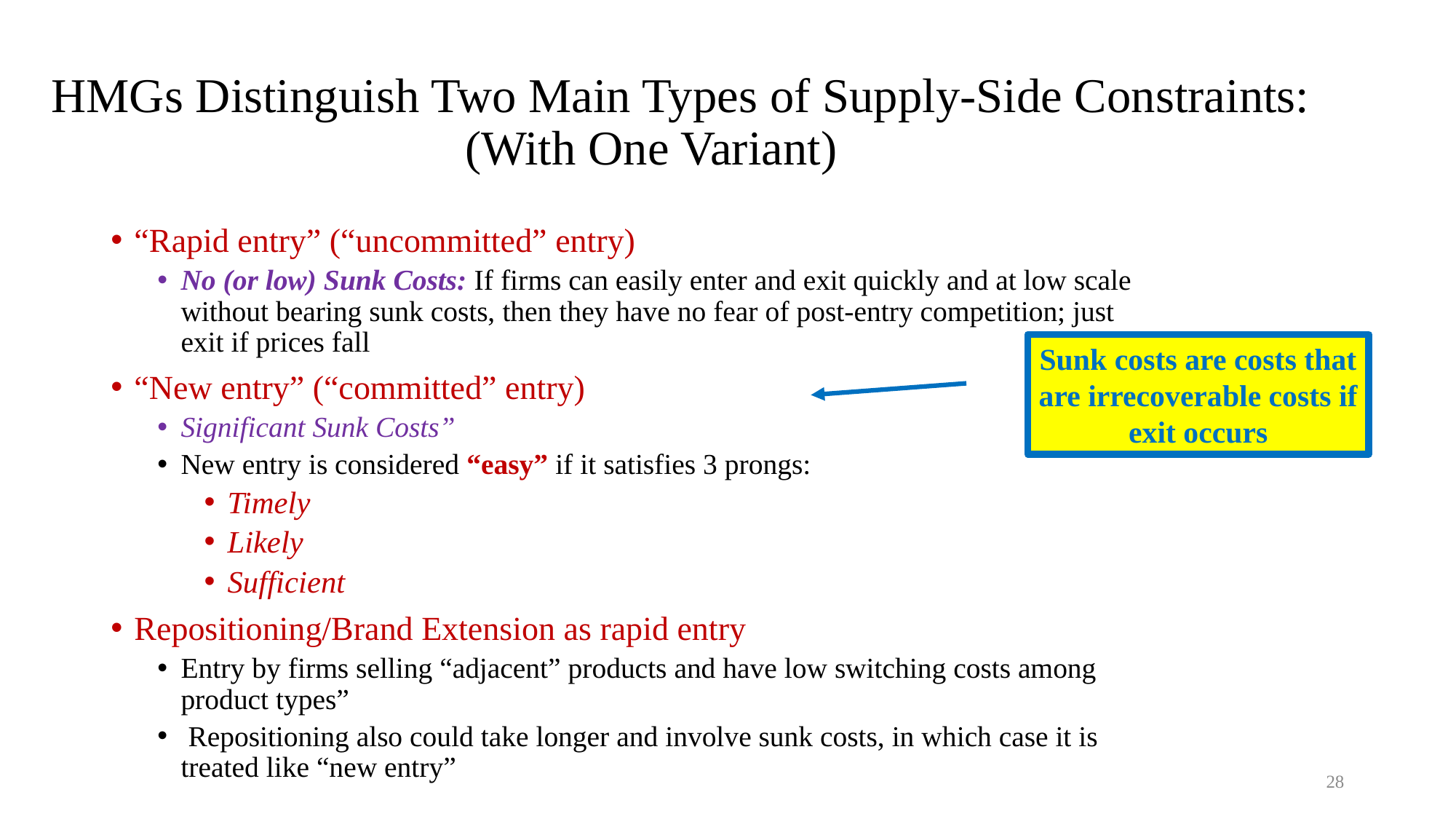

# HMGs Distinguish Two Main Types of Supply-Side Constraints: (With One Variant)
“Rapid entry” (“uncommitted” entry)
No (or low) Sunk Costs: If firms can easily enter and exit quickly and at low scale without bearing sunk costs, then they have no fear of post-entry competition; just exit if prices fall
“New entry” (“committed” entry)
Significant Sunk Costs”
New entry is considered “easy” if it satisfies 3 prongs:
Timely
Likely
Sufficient
Repositioning/Brand Extension as rapid entry
Entry by firms selling “adjacent” products and have low switching costs among product types”
 Repositioning also could take longer and involve sunk costs, in which case it is treated like “new entry”

Sunk costs are costs that are irrecoverable costs if exit occurs
28